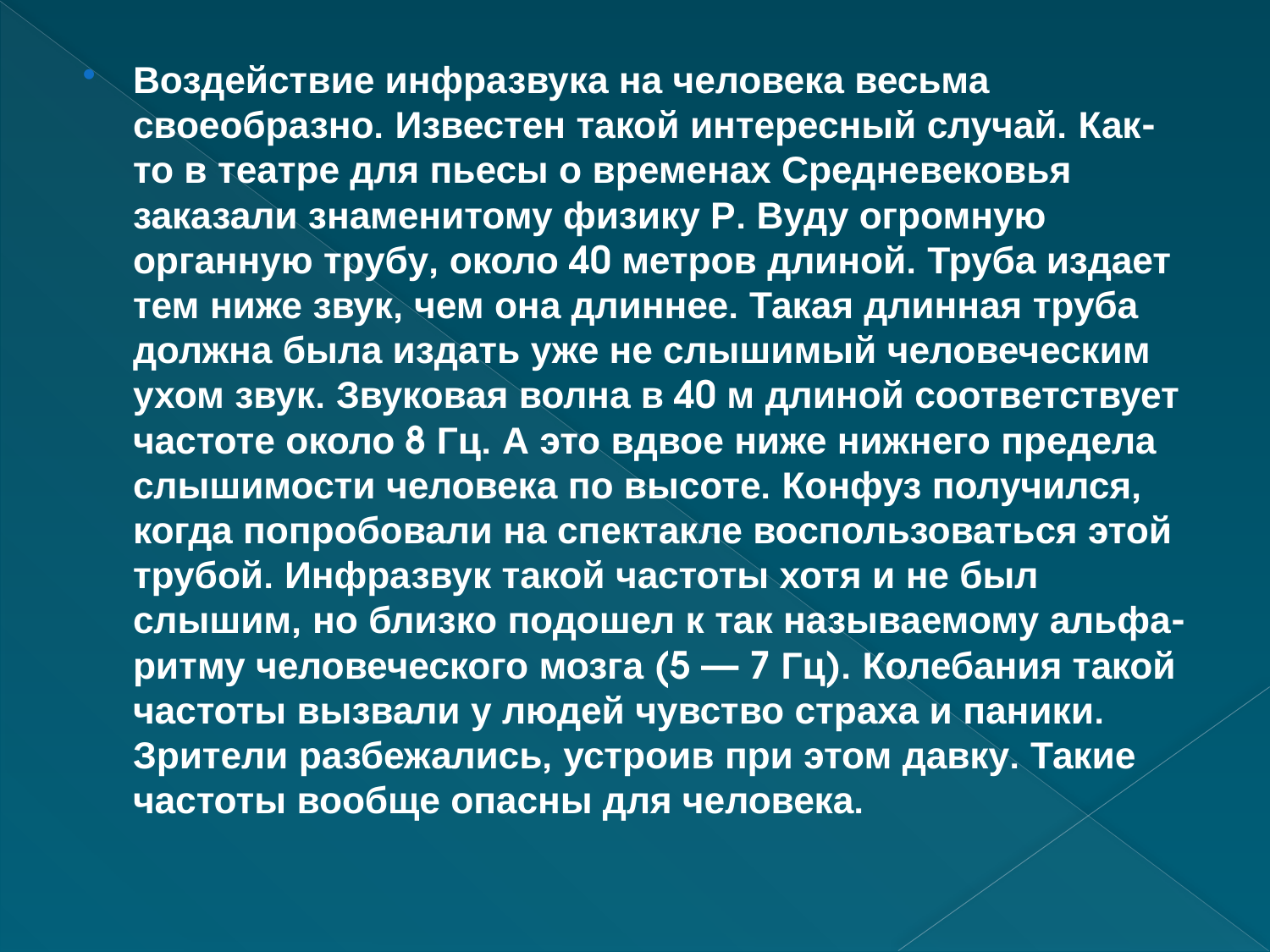

Воздействие инфразвука на человека весьма своеобразно. Известен такой интересный случай. Как-то в театре для пьесы о временах Средневековья заказали знаменитому физику Р. Вуду огромную органную трубу, около 40 метров длиной. Труба издает тем ниже звук, чем она длиннее. Такая длинная труба должна была издать уже не слышимый человеческим ухом звук. Звуковая волна в 40 м длиной соответствует частоте около 8 Гц. А это вдвое ниже нижнего предела слышимости человека по высоте. Конфуз получился, когда попробовали на спектакле воспользоваться этой трубой. Инфразвук такой частоты хотя и не был слышим, но близко подошел к так называемому альфа-ритму человеческого мозга (5 — 7 Гц). Колебания такой частоты вызвали у людей чувство страха и паники. Зрители разбежались, устроив при этом давку. Такие частоты вообще опасны для человека.